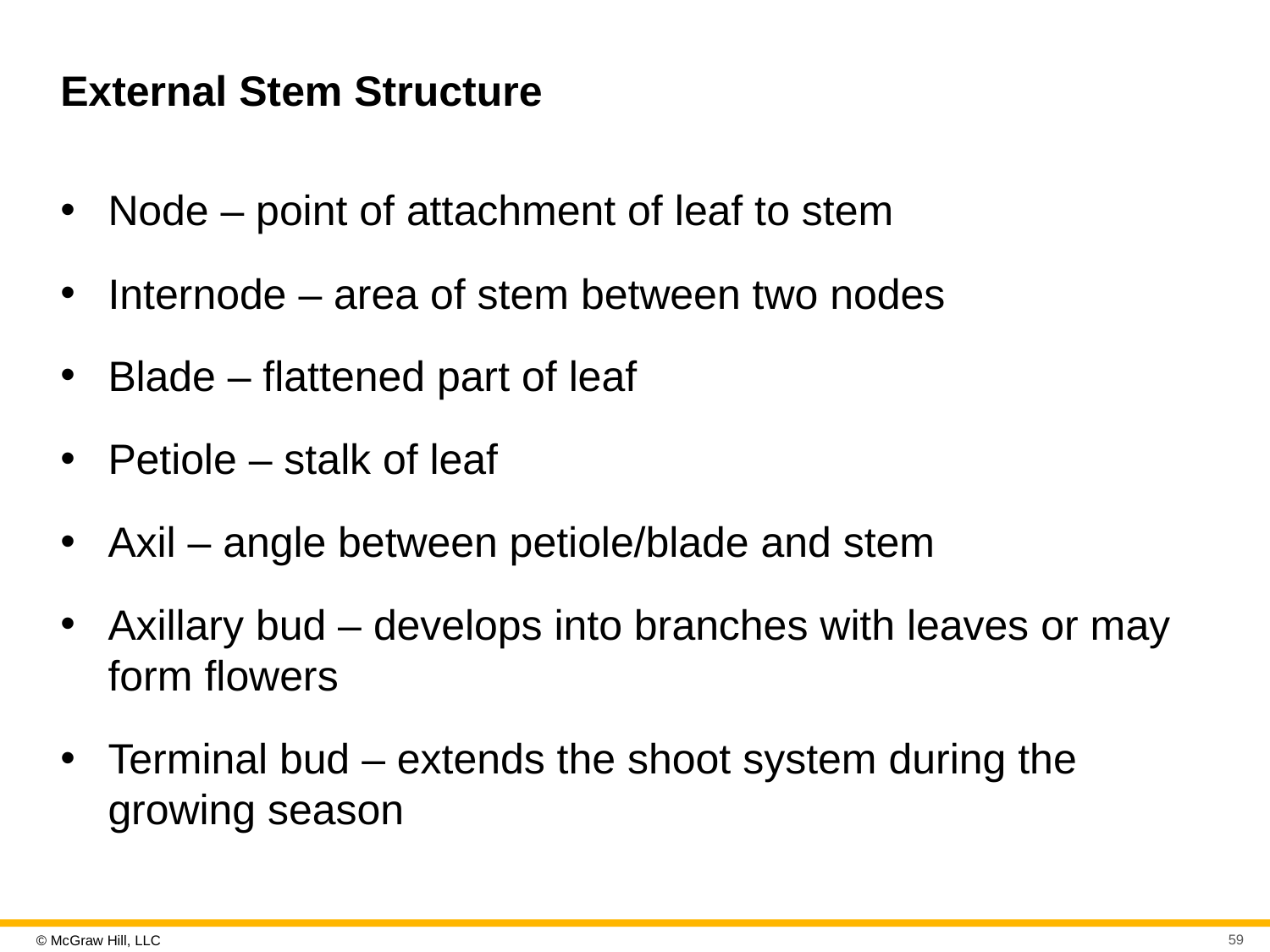

# External Stem Structure
Node – point of attachment of leaf to stem
Internode – area of stem between two nodes
Blade – flattened part of leaf
Petiole – stalk of leaf
Axil – angle between petiole/blade and stem
Axillary bud – develops into branches with leaves or may form flowers
Terminal bud – extends the shoot system during the growing season
59